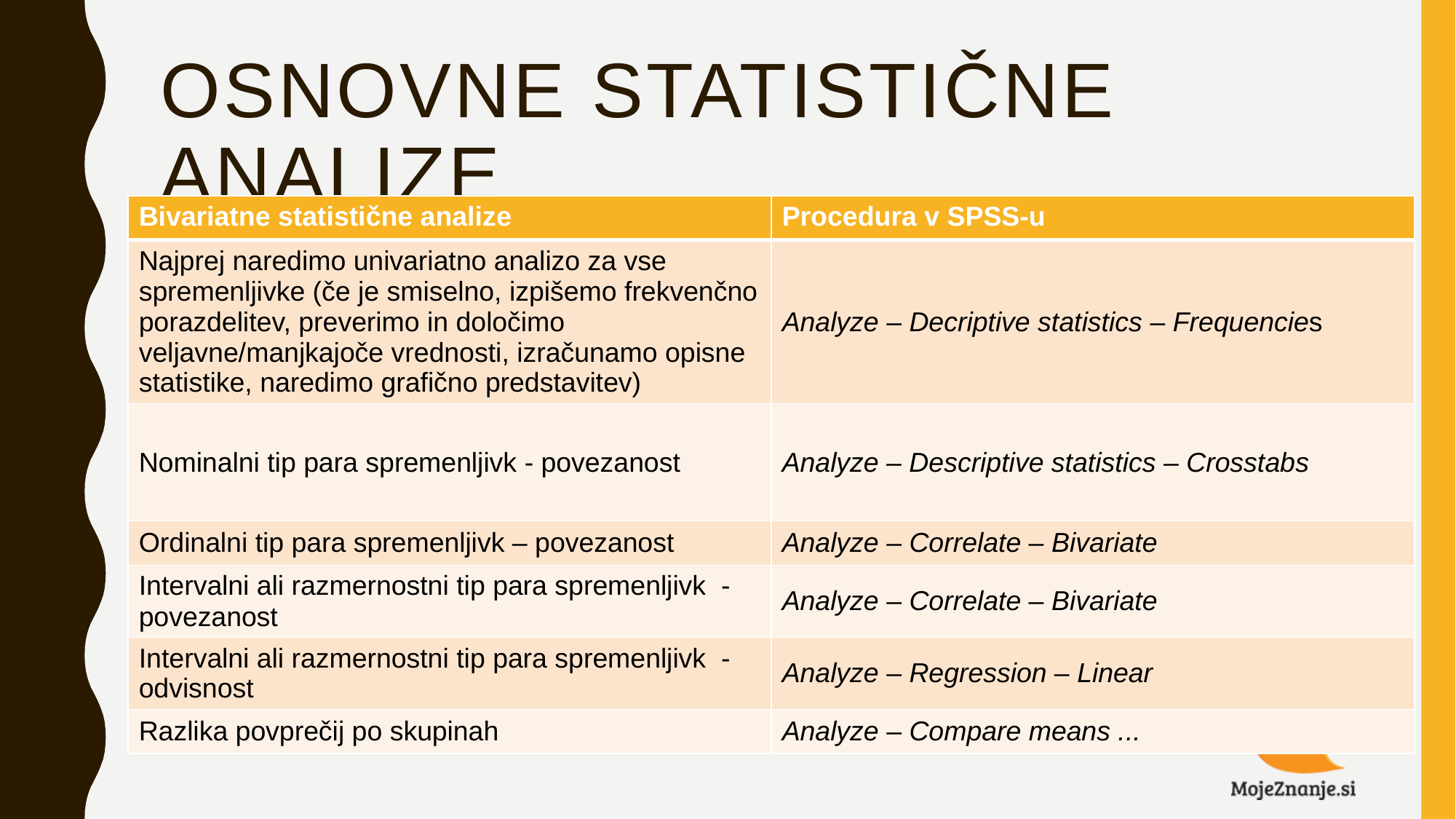

# Osnovne statistične analize
| Bivariatne statistične analize | Procedura v SPSS-u |
| --- | --- |
| Najprej naredimo univariatno analizo za vse spremenljivke (če je smiselno, izpišemo frekvenčno porazdelitev, preverimo in določimo veljavne/manjkajoče vrednosti, izračunamo opisne statistike, naredimo grafično predstavitev) | Analyze – Decriptive statistics – Frequencies |
| Nominalni tip para spremenljivk - povezanost | Analyze – Descriptive statistics – Crosstabs |
| Ordinalni tip para spremenljivk – povezanost | Analyze – Correlate – Bivariate |
| Intervalni ali razmernostni tip para spremenljivk - povezanost | Analyze – Correlate – Bivariate |
| Intervalni ali razmernostni tip para spremenljivk - odvisnost | Analyze – Regression – Linear |
| Razlika povprečij po skupinah | Analyze – Compare means ... |